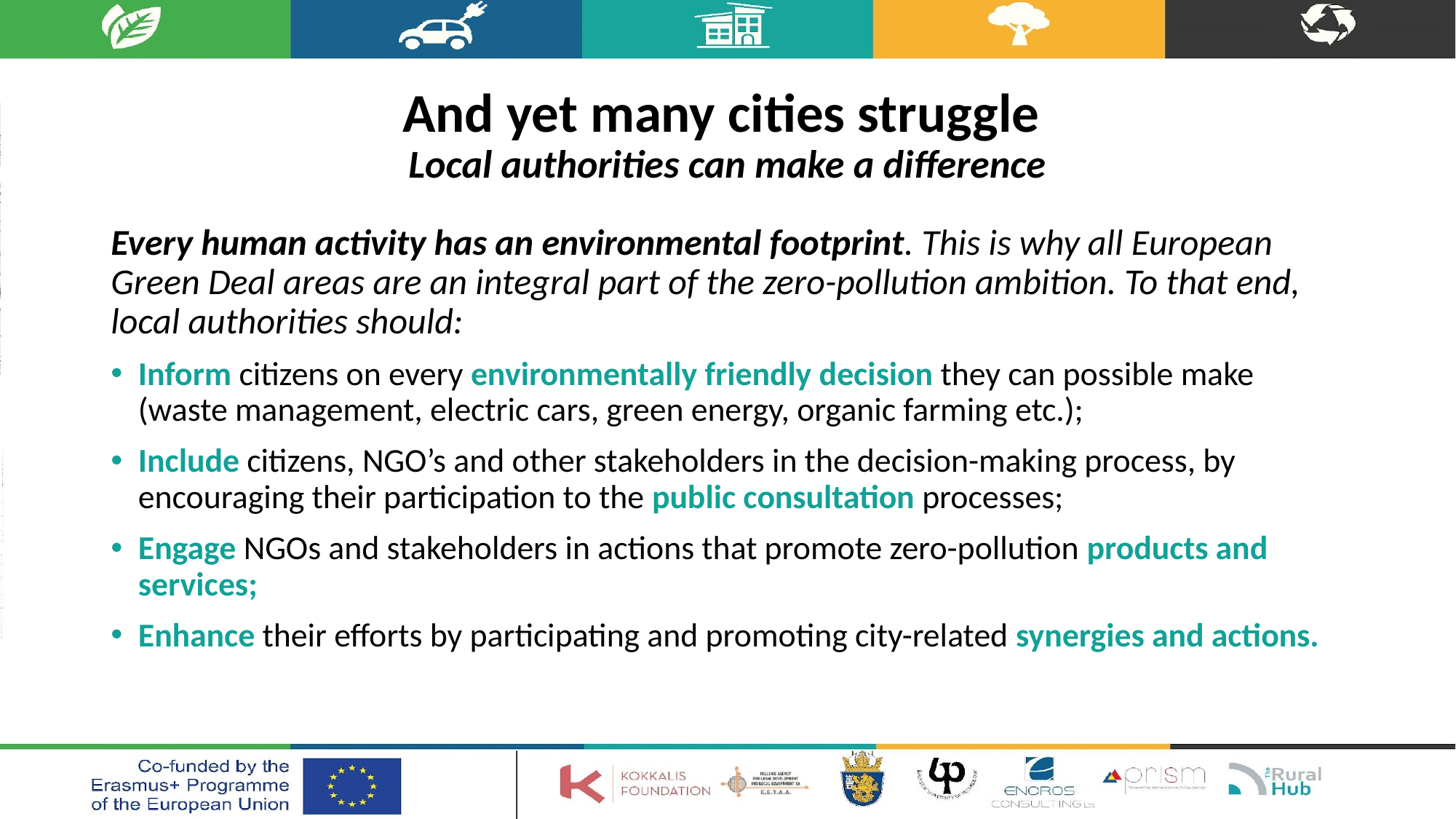

# And yet many cities struggle Local authorities can make a difference
Every human activity has an environmental footprint. This is why all European Green Deal areas are an integral part of the zero-pollution ambition. To that end, local authorities should:
Inform citizens on every environmentally friendly decision they can possible make (waste management, electric cars, green energy, organic farming etc.);
Include citizens, NGO’s and other stakeholders in the decision-making process, by encouraging their participation to the public consultation processes;
Engage NGOs and stakeholders in actions that promote zero-pollution products and services;
Enhance their efforts by participating and promoting city-related synergies and actions.